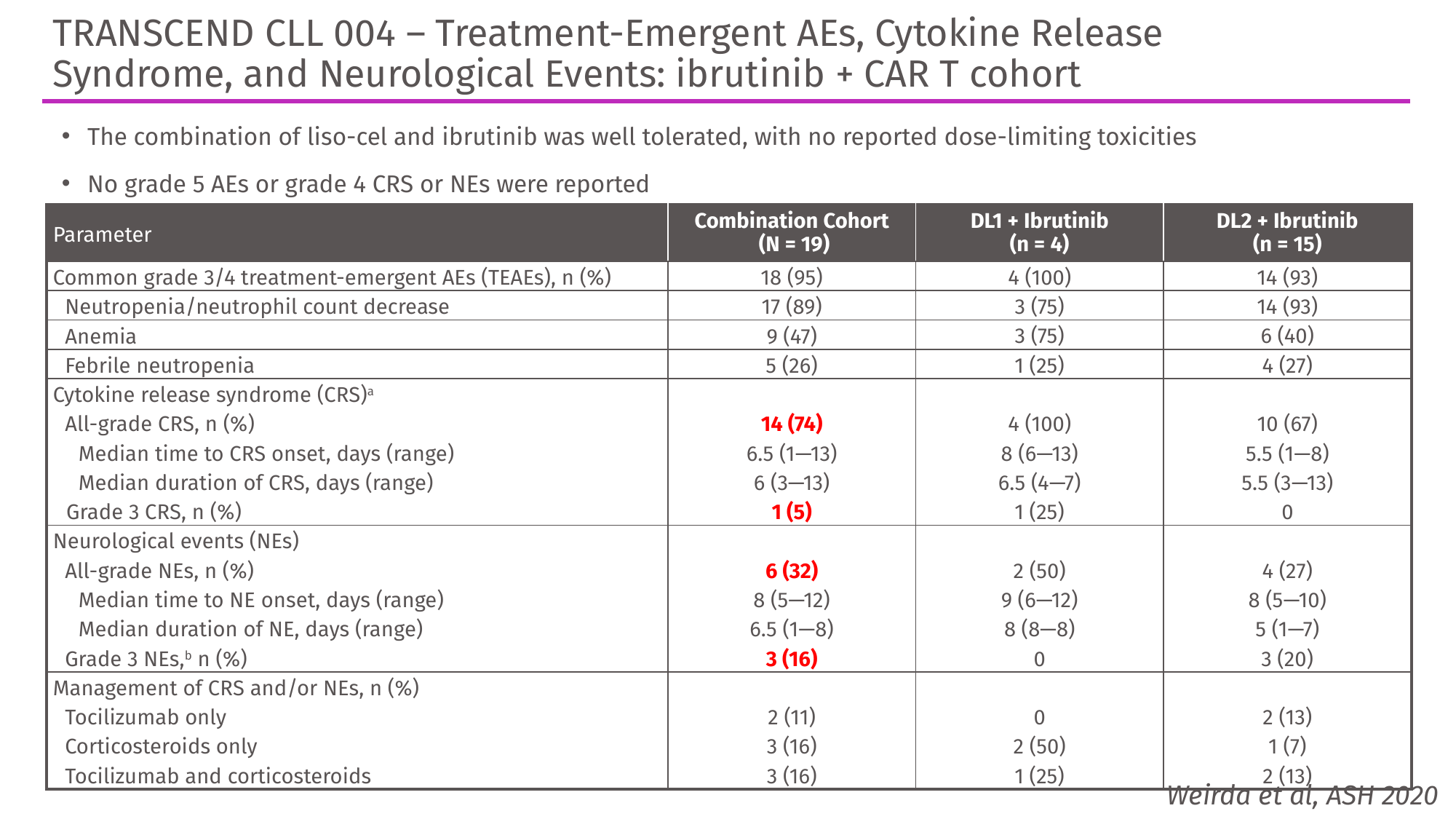

# TRANSCEND CLL 004 – Treatment-Emergent AEs, Cytokine Release Syndrome, and Neurological Events: ibrutinib + CAR T cohort
The combination of liso-cel and ibrutinib was well tolerated, with no reported dose-limiting toxicities
No grade 5 AEs or grade 4 CRS or NEs were reported

| Parameter | Combination Cohort (N = 19) | DL1 + Ibrutinib (n = 4) | DL2 + Ibrutinib (n = 15) |
| --- | --- | --- | --- |
| Common grade 3/4 treatment-emergent AEs (TEAEs), n (%) | 18 (95) | 4 (100) | 14 (93) |
| Neutropenia/neutrophil count decrease | 17 (89) | 3 (75) | 14 (93) |
| Anemia | 9 (47) | 3 (75) | 6 (40) |
| Febrile neutropenia | 5 (26) | 1 (25) | 4 (27) |
| Cytokine release syndrome (CRS)a |  |  |  |
| All-grade CRS, n (%) | 14 (74) | 4 (100) | 10 (67) |
| Median time to CRS onset, days (range) | 6.5 (1—13) | 8 (6—13) | 5.5 (1—8) |
| Median duration of CRS, days (range) | 6 (3—13) | 6.5 (4—7) | 5.5 (3—13) |
| Grade 3 CRS, n (%) | 1 (5) | 1 (25) | 0 |
| Neurological events (NEs) |  |  |  |
| All-grade NEs, n (%) | 6 (32) | 2 (50) | 4 (27) |
| Median time to NE onset, days (range) | 8 (5—12) | 9 (6—12) | 8 (5—10) |
| Median duration of NE, days (range) | 6.5 (1—8) | 8 (8—8) | 5 (1—7) |
| Grade 3 NEs,b n (%) | 3 (16) | 0 | 3 (20) |
| Management of CRS and/or NEs, n (%) |  |  |  |
| Tocilizumab only | 2 (11) | 0 | 2 (13) |
| Corticosteroids only | 3 (16) | 2 (50) | 1 (7) |
| Tocilizumab and corticosteroids | 3 (16) | 1 (25) | 2 (13) |
aBased on Lee criteria (Lee et al, Blood. 2014;124:188–195). bNEs were not mutually exclusive: aphasia (n = 1); ataxia (n = 1); and encephalopathy (n = 1).
Weirda et al, ASH 2020